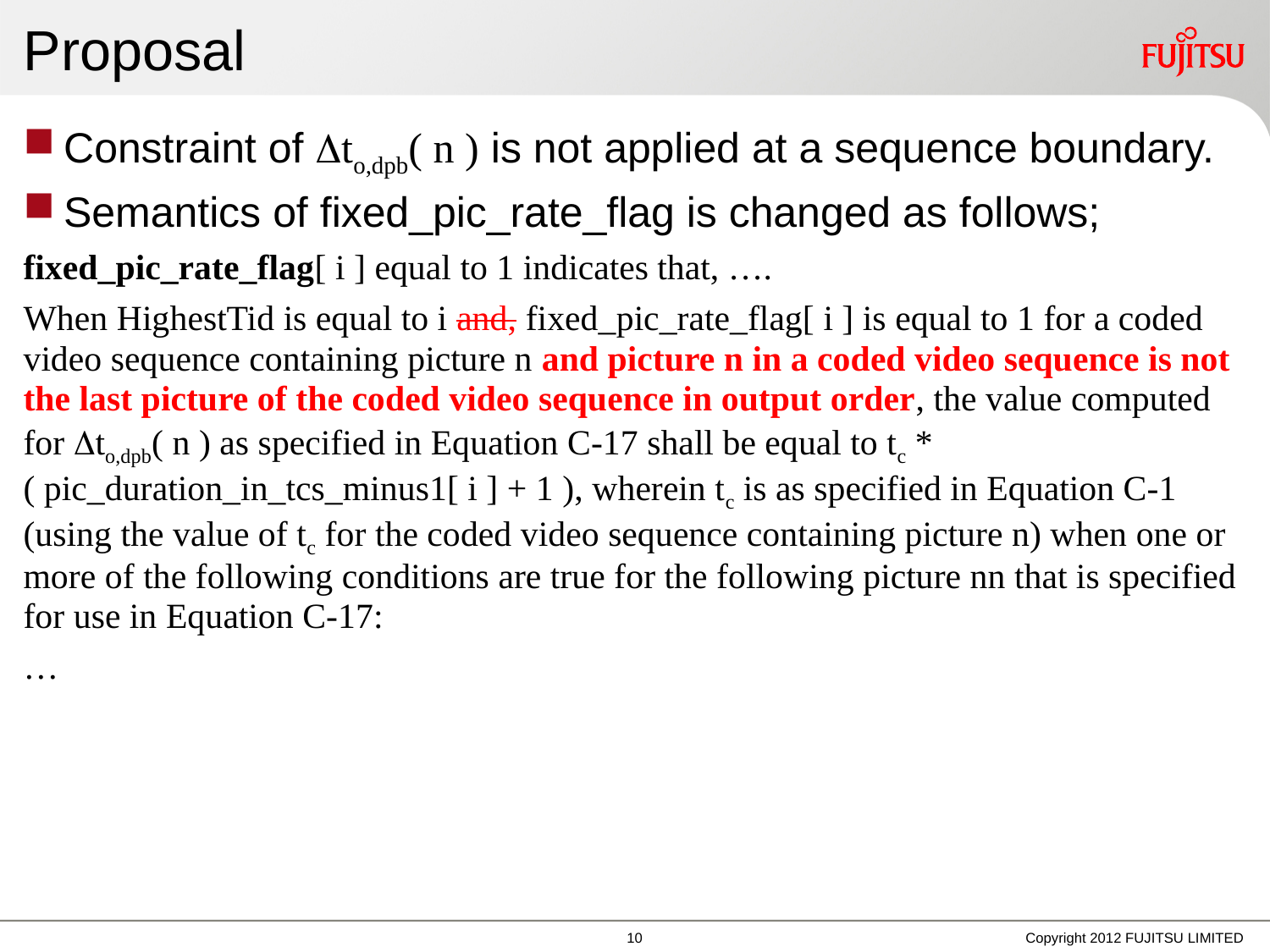

# Proposal
Constraint of Δto,dpb( n ) is not applied at a sequence boundary.
Semantics of fixed_pic_rate_flag is changed as follows;
fixed_pic_rate_flag[ i ] equal to 1 indicates that, ….
When HighestTid is equal to i and, fixed_pic_rate_flag[ i ] is equal to 1 for a coded video sequence containing picture n and picture n in a coded video sequence is not the last picture of the coded video sequence in output order, the value computed for Δto,dpb( n ) as specified in Equation C‑17 shall be equal to tc * ( pic_duration_in_tcs_minus1[ i ] + 1 ), wherein tc is as specified in Equation C‑1 (using the value of tc for the coded video sequence containing picture n) when one or more of the following conditions are true for the following picture nn that is specified for use in Equation C‑17:
…
10
Copyright 2012 FUJITSU LIMITED